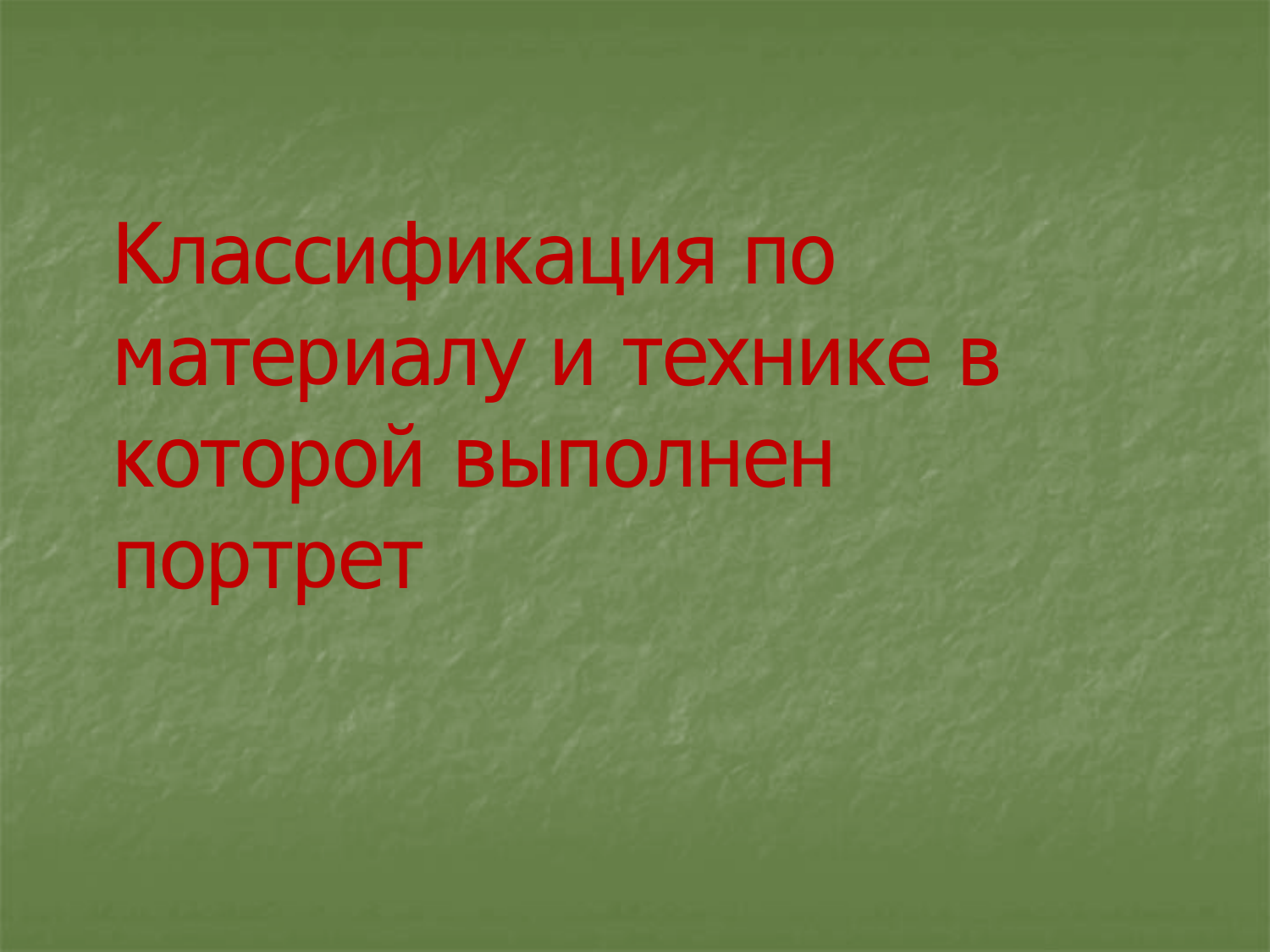

Классификация по   материалу и технике в которой выполнен портрет
#